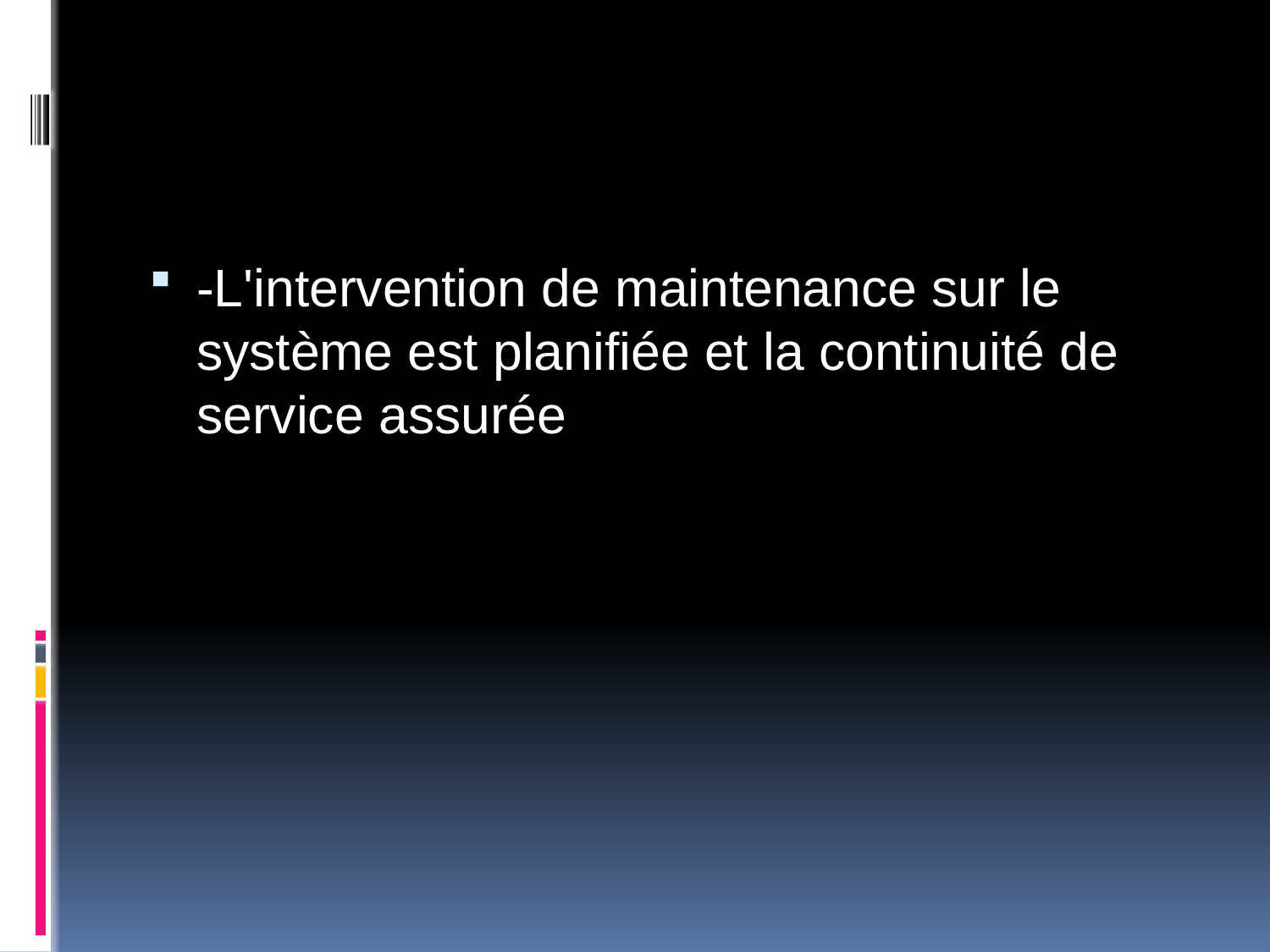

#
-L'intervention de maintenance sur le système est planifiée et la continuité de service assurée